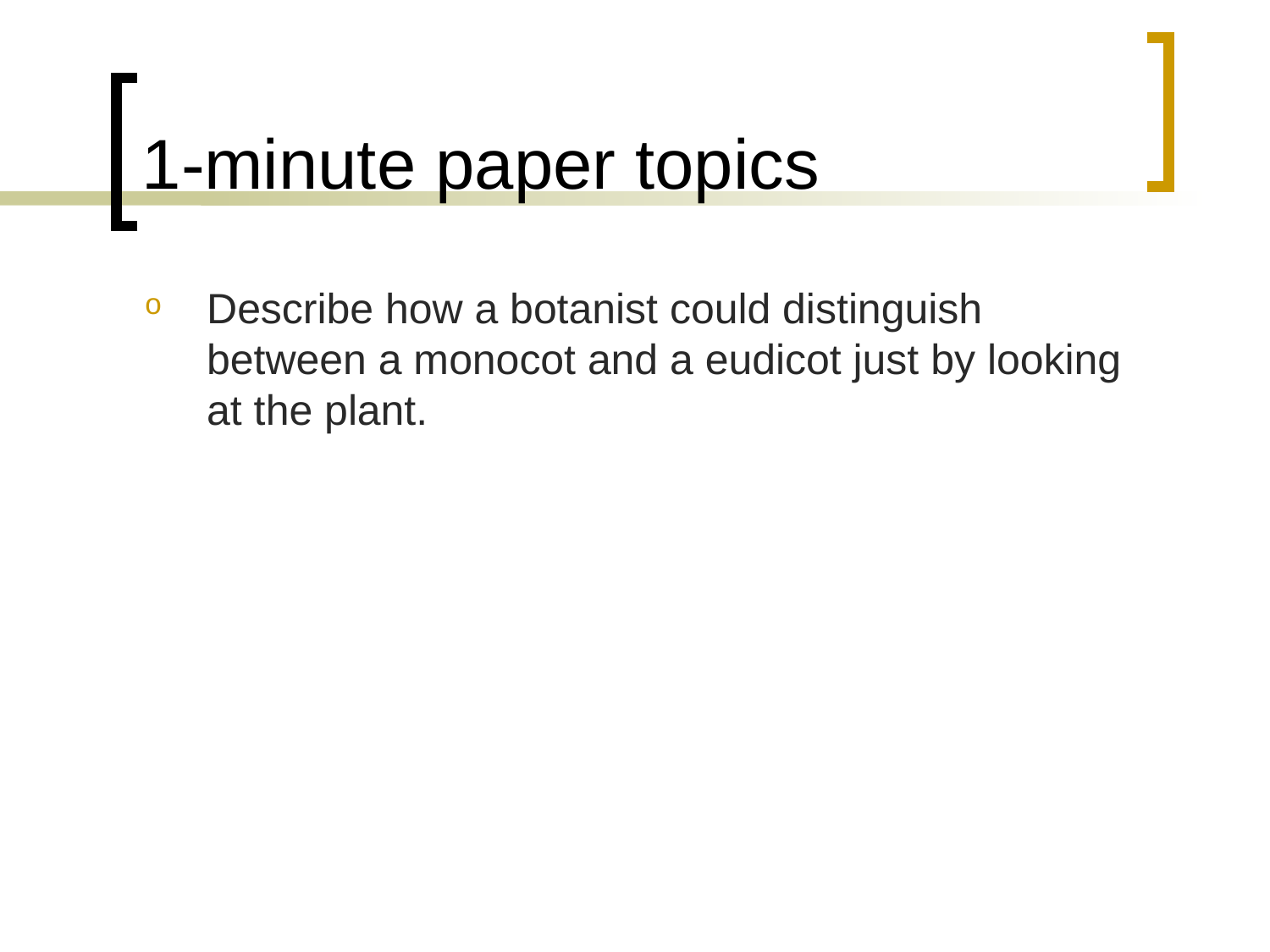

# 1-minute paper topics
Describe how a botanist could distinguish between a monocot and a eudicot just by looking at the plant.